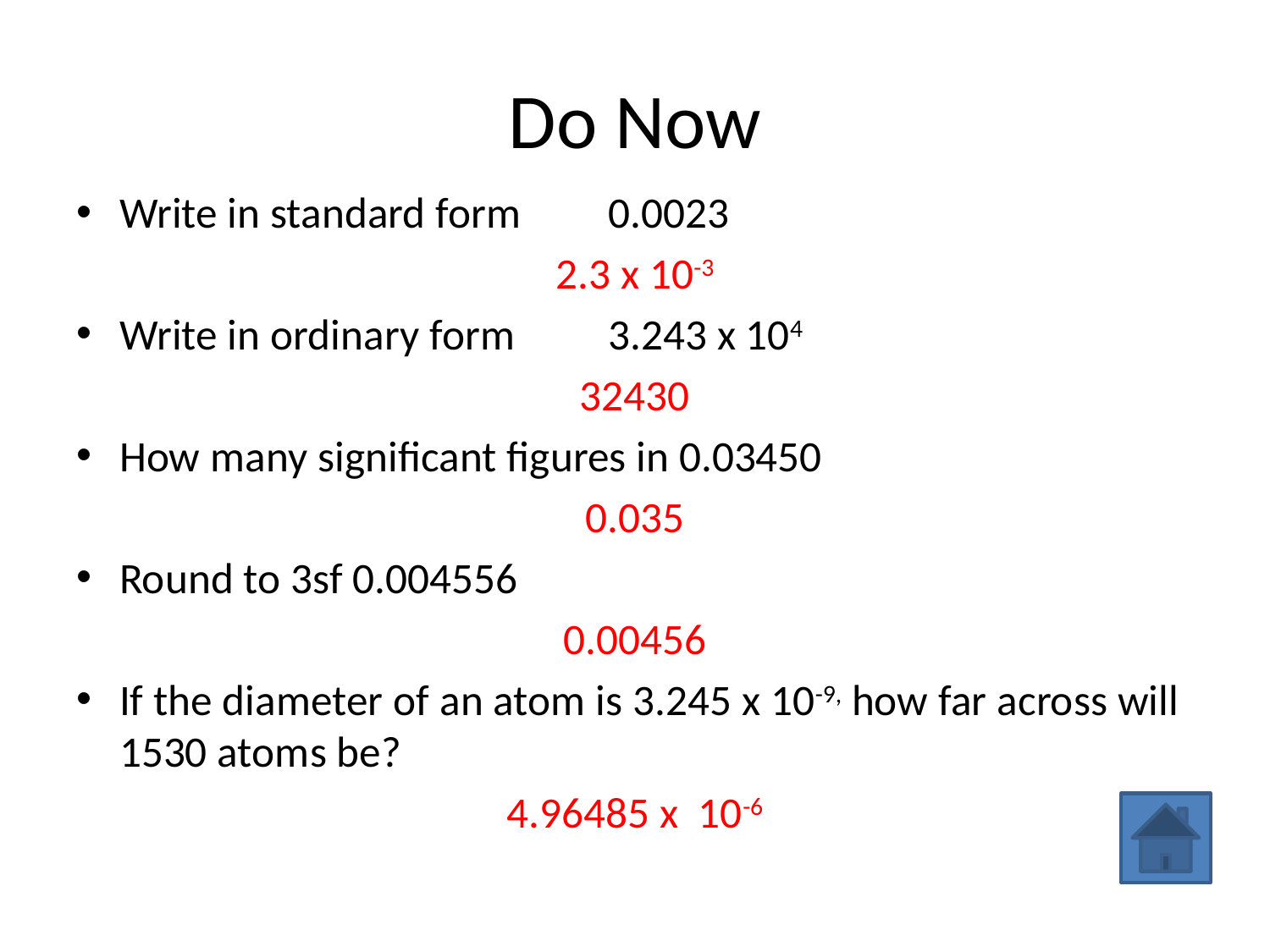

# Do Now
Write in standard form	0.0023
2.3 x 10-3
Write in ordinary form	3.243 x 104
32430
How many significant figures in 0.03450
0.035
Round to 3sf 0.004556
0.00456
If the diameter of an atom is 3.245 x 10-9, how far across will 1530 atoms be?
4.96485 x  10-6